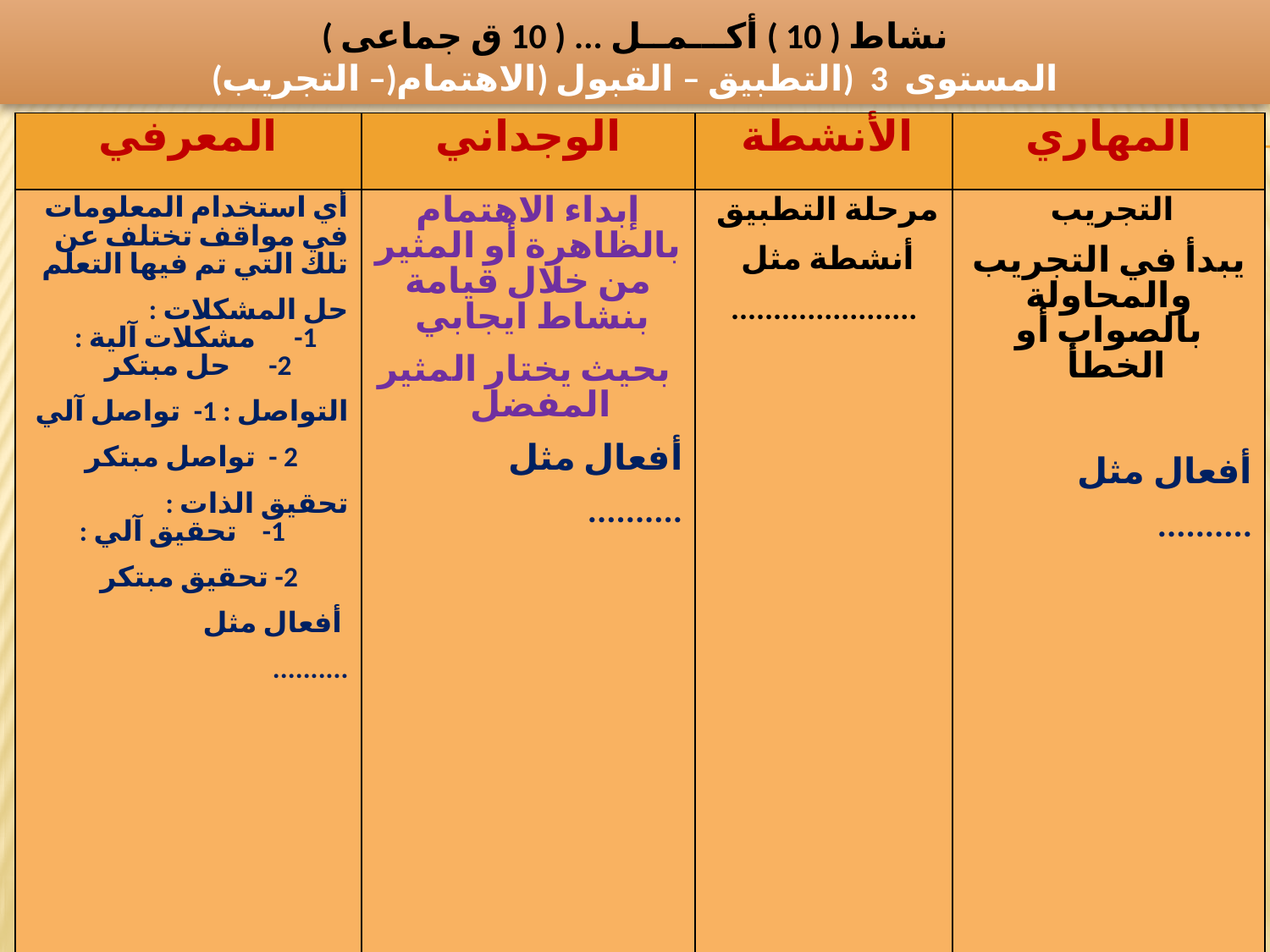

نشاط ( 10 ) أكـــمــل ... ( 10 ق جماعى )
المستوى  3  (التطبيق – القبول (الاهتمام(– التجريب)
| المعرفي | الوجداني | الأنشطة | المهاري |
| --- | --- | --- | --- |
| أي استخدام المعلومات في مواقف تختلف عن تلك التي تم فيها التعلم حل المشكلات : 1-      مشكلات آلية : 2-      حل مبتكر التواصل : 1-  تواصل آلي 2 -  تواصل مبتكر تحقيق الذات : 1-    تحقيق آلي : 2- تحقيق مبتكر أفعال مثل .......... | إبداء الاهتمام بالظاهرة أو المثير من خلال قيامة بنشاط ايجابي بحيث يختار المثير المفضل أفعال مثل .......... | مرحلة التطبيق أنشطة مثل ...................... | التجريب يبدأ في التجريب والمحاولة بالصواب أو الخطأ أفعال مثل .......... |